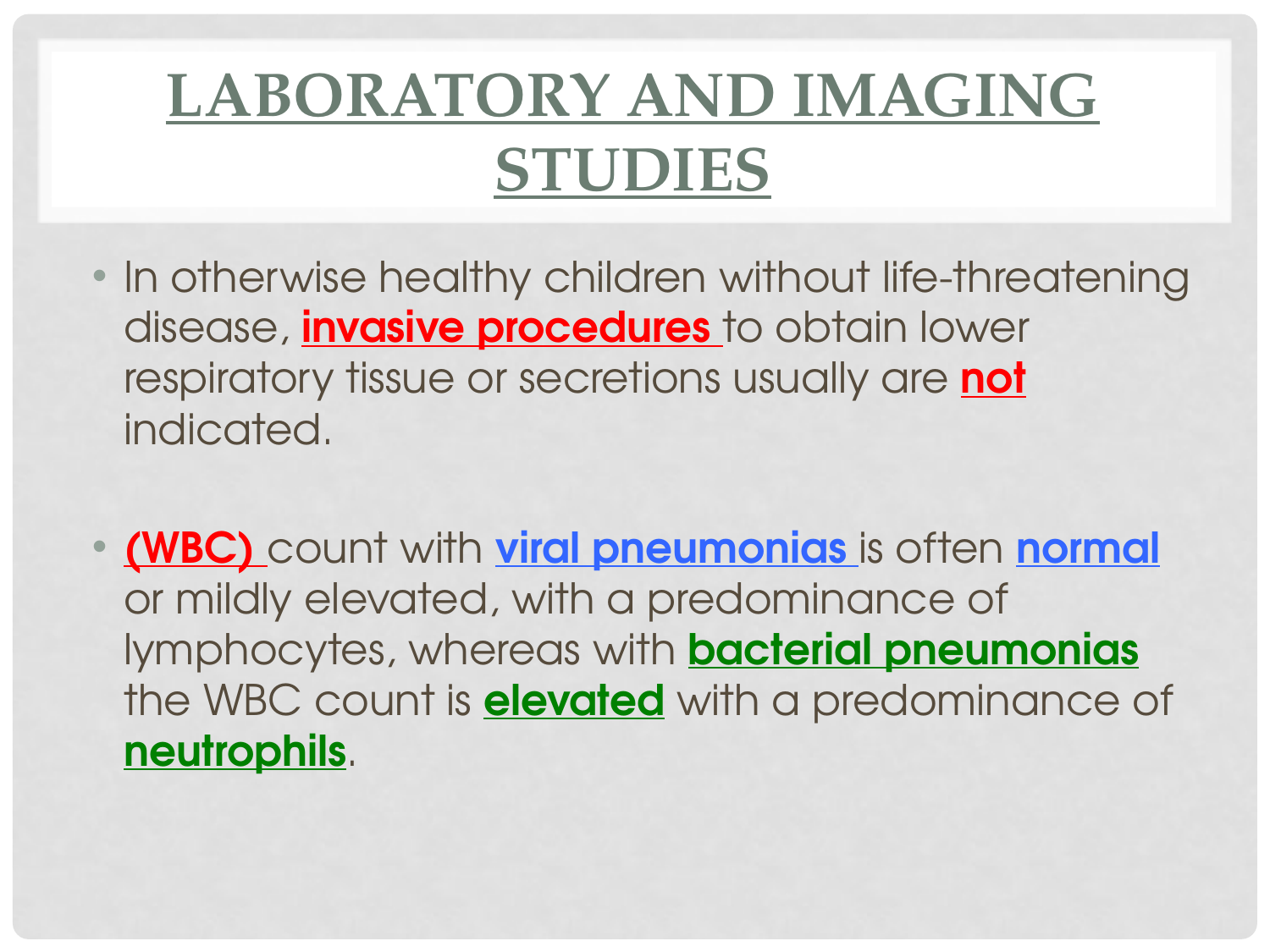

# LABORATORY AND IMAGING STUDIES
In otherwise healthy children without life-threatening disease, invasive procedures to obtain lower respiratory tissue or secretions usually are not indicated.

(WBC) count with viral pneumonias is often normal or mildly elevated, with a predominance of lymphocytes, whereas with bacterial pneumonias the WBC count is elevated with a predominance of neutrophils.